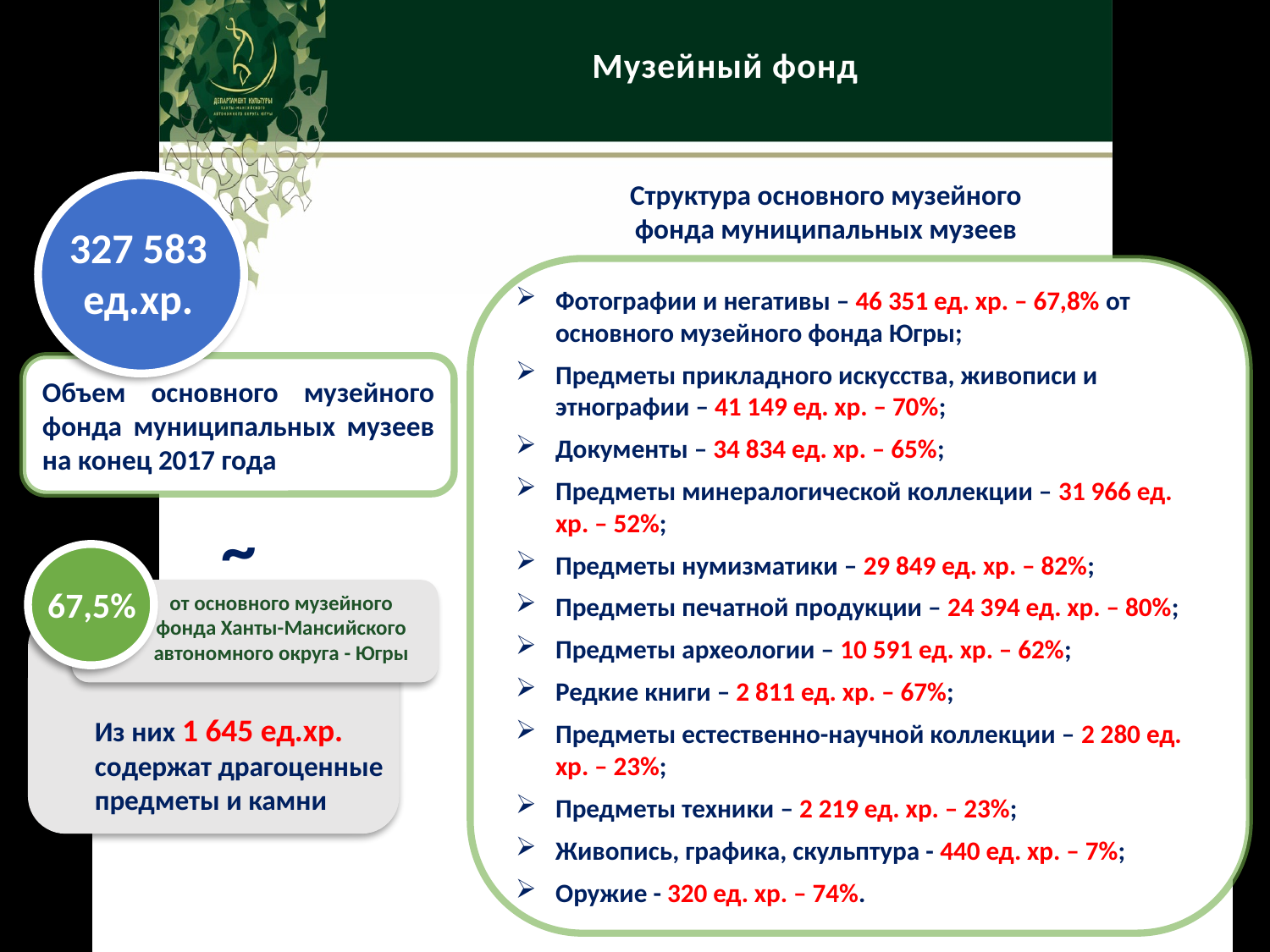

Музейный фонд
Структура основного музейного фонда муниципальных музеев

327 583
ед.хр.
Фотографии и негативы – 46 351 ед. хр. – 67,8% от основного музейного фонда Югры;
Предметы прикладного искусства, живописи и этнографии – 41 149 ед. хр. – 70%;
Документы – 34 834 ед. хр. – 65%;
Предметы минералогической коллекции – 31 966 ед. хр. – 52%;
Предметы нумизматики – 29 849 ед. хр. – 82%;
Предметы печатной продукции – 24 394 ед. хр. – 80%;
Предметы археологии – 10 591 ед. хр. – 62%;
Редкие книги – 2 811 ед. хр. – 67%;
Предметы естественно-научной коллекции – 2 280 ед. хр. – 23%;
Предметы техники – 2 219 ед. хр. – 23%;
Живопись, графика, скульптура - 440 ед. хр. – 7%;
Оружие - 320 ед. хр. – 74%.
Объем основного музейного фонда муниципальных музеев на конец 2017 года
~

67,5%

от основного музейного фонда Ханты-Мансийского автономного округа - Югры

Из них 1 645 ед.хр. содержат драгоценные предметы и камни